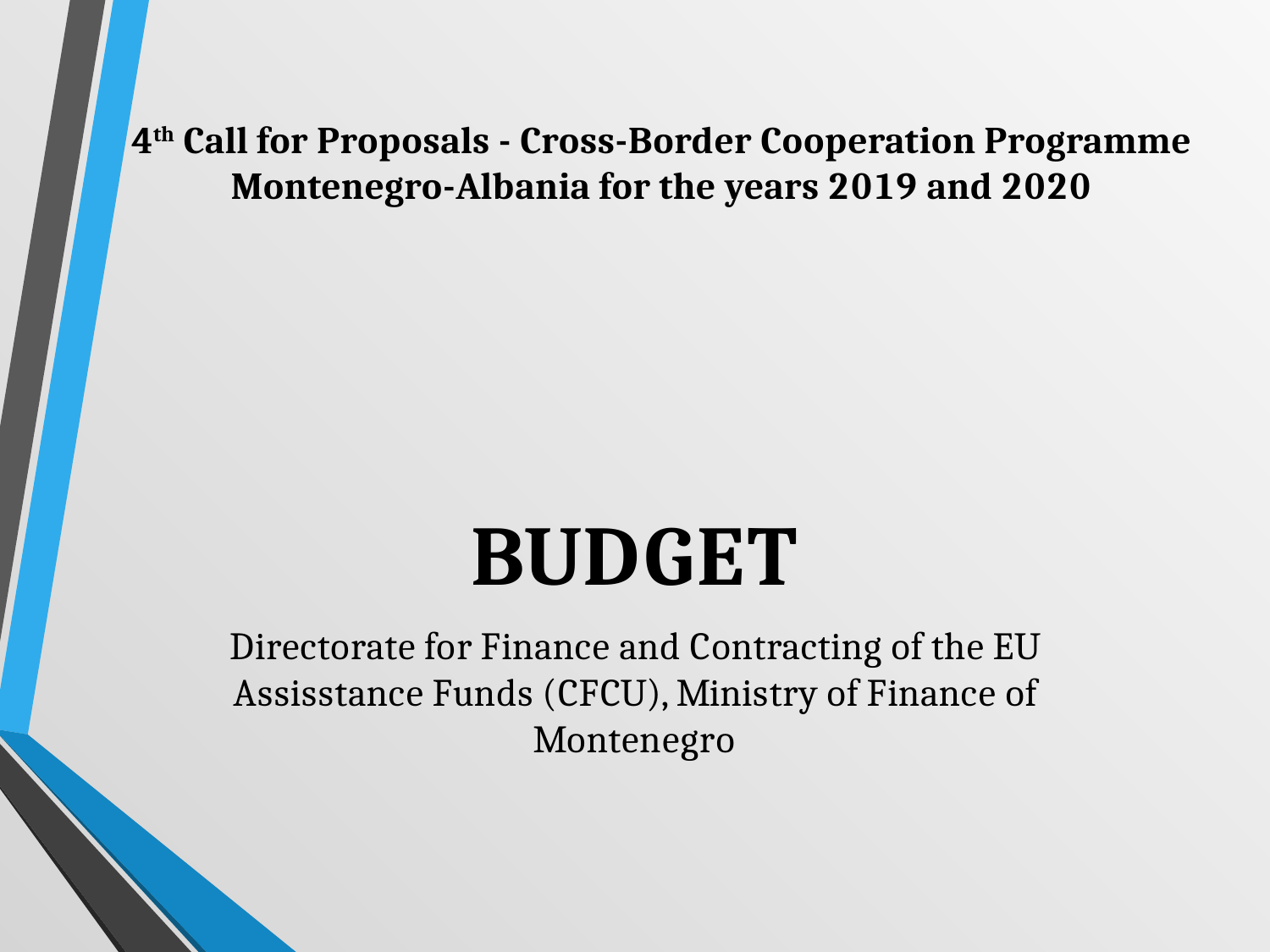

# 4th Call for Proposals - Cross-Border Cooperation Programme Montenegro-Albania for the years 2019 and 2020

BUDGET
Directorate for Finance and Contracting of the EU Assisstance Funds (CFCU), Ministry of Finance of Montenegro